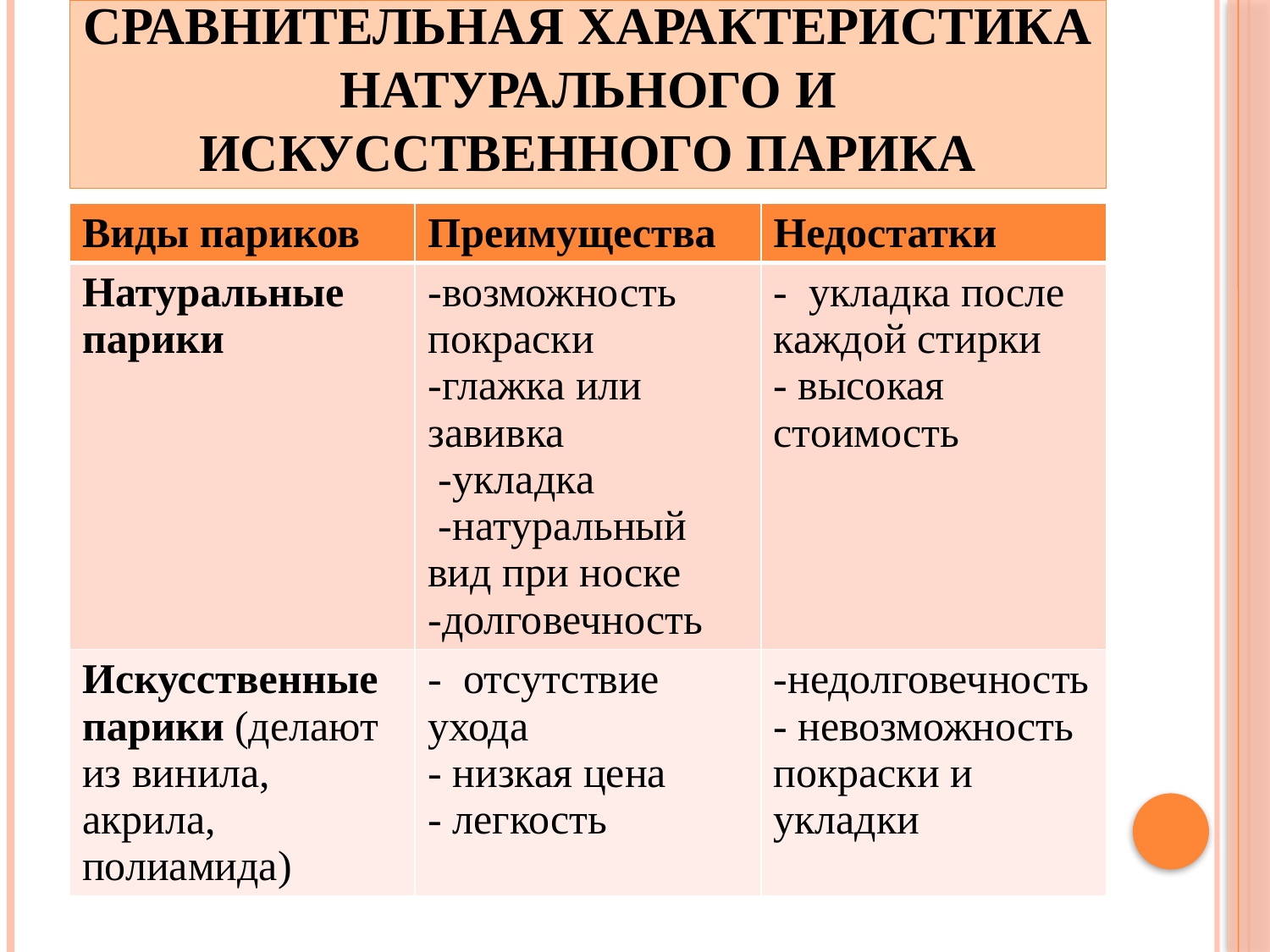

# Сравнительная характеристика натурального и искусственного парика
| Виды париков | Преимущества | Недостатки |
| --- | --- | --- |
| Натуральные парики | -возможность покраски -глажка или завивка -укладка -натуральный вид при носке -долговечность | - укладка после каждой стирки - высокая стоимость |
| Искусственные парики (делают из винила, акрила, полиамида) | - отсутствие ухода - низкая цена - легкость | -недолговечность - невозможность покраски и укладки |